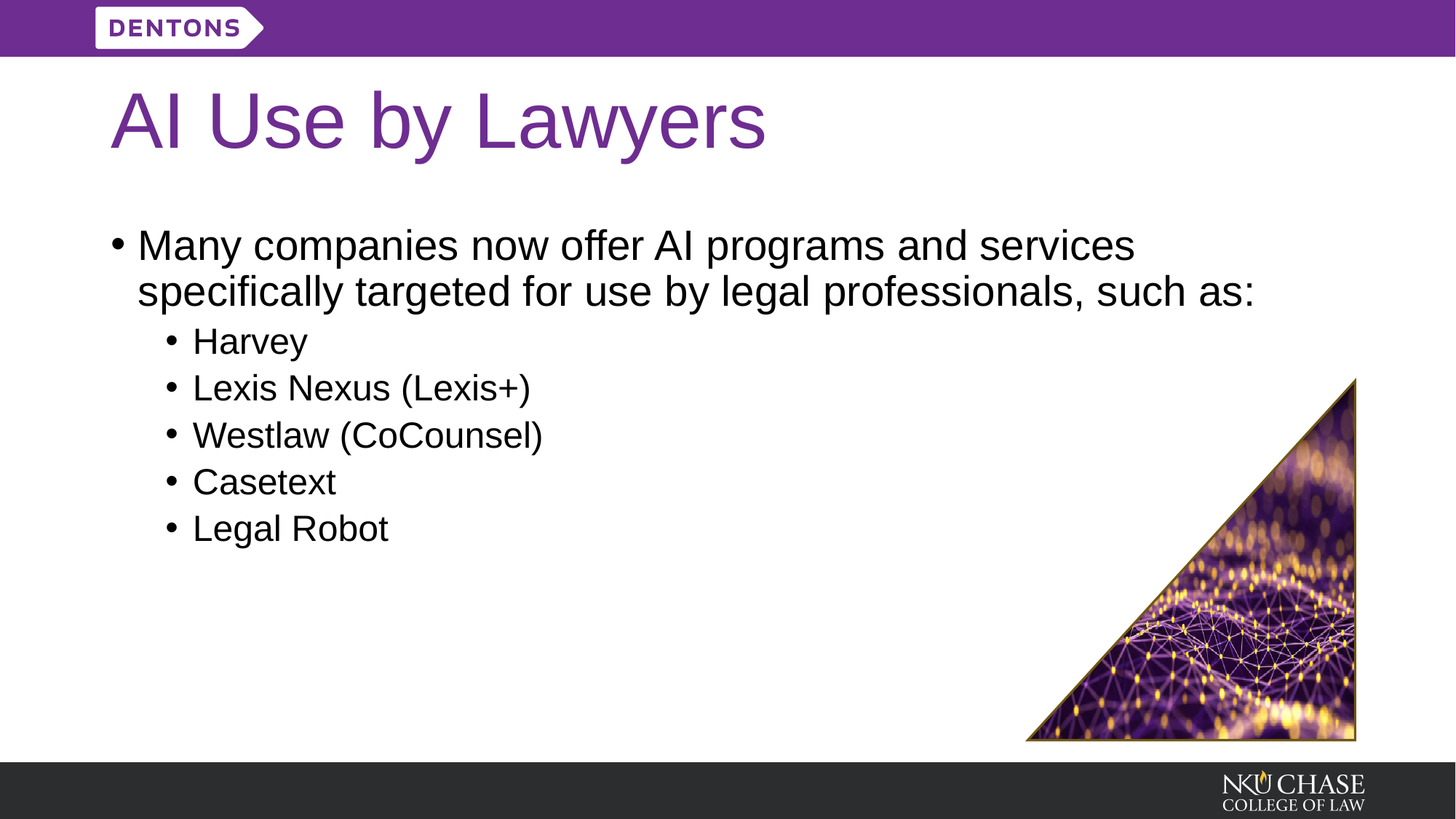

# AI Use by Lawyers
Many companies now offer AI programs and services specifically targeted for use by legal professionals, such as:
Harvey
Lexis Nexus (Lexis+)
Westlaw (CoCounsel)
Casetext
Legal Robot